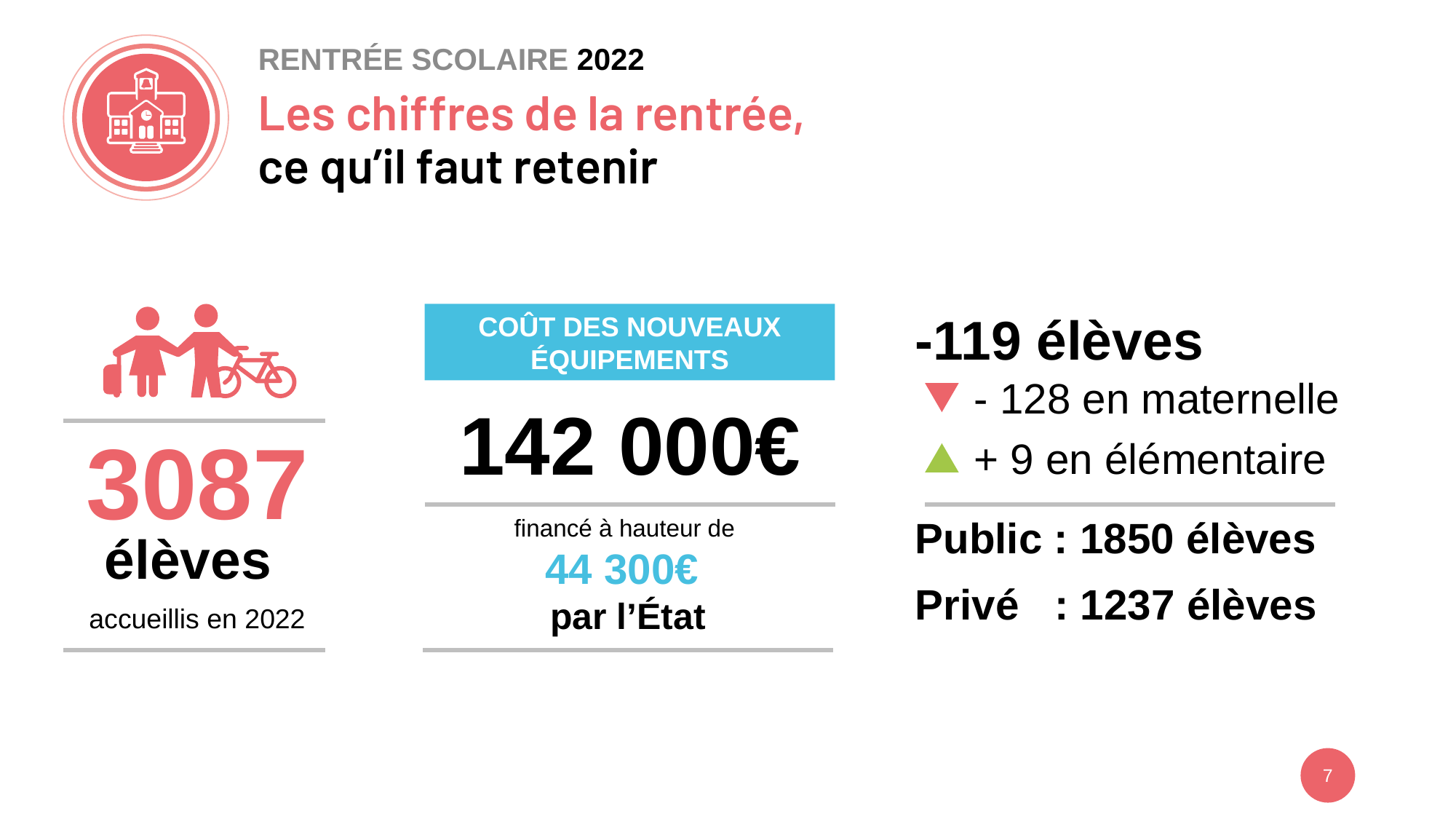

Rentrée scolaire 2022
# Les chiffres de la rentrée, ce qu’il faut retenir
-119 élèves

COÛT DES NOUVEAUX ÉQUIPEMENTS
- 128 en maternelle

142 000€
3087
+ 9 en élémentaire

Public : 1850 élèves
financé à hauteur de
44 300€
par l’État
élèves
Privé   : 1237 élèves
accueillis en 2022
7